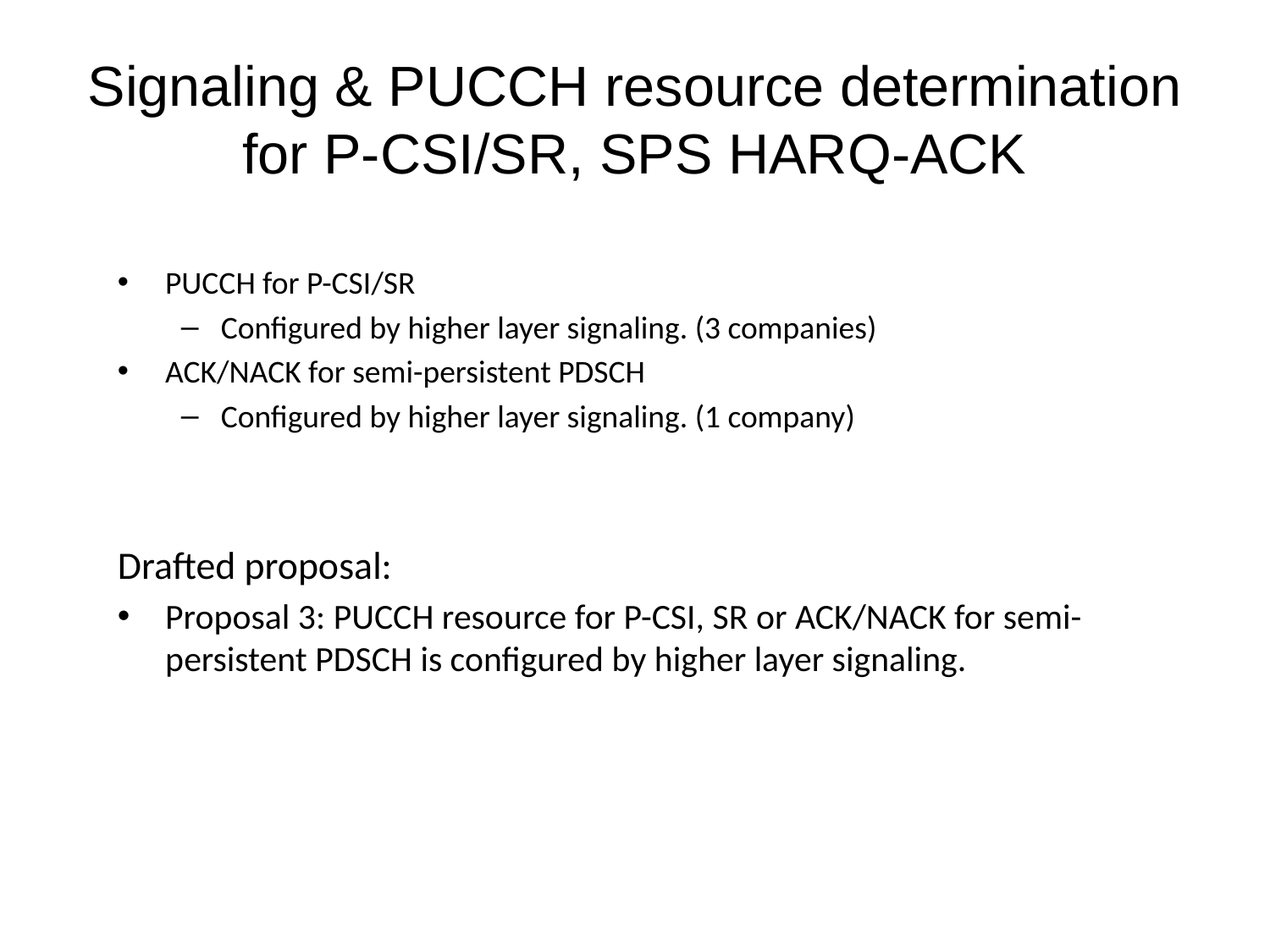

# Signaling & PUCCH resource determination for P-CSI/SR, SPS HARQ-ACK
PUCCH for P-CSI/SR
Configured by higher layer signaling. (3 companies)
ACK/NACK for semi-persistent PDSCH
Configured by higher layer signaling. (1 company)

Drafted proposal:
Proposal 3: PUCCH resource for P-CSI, SR or ACK/NACK for semi-persistent PDSCH is configured by higher layer signaling.